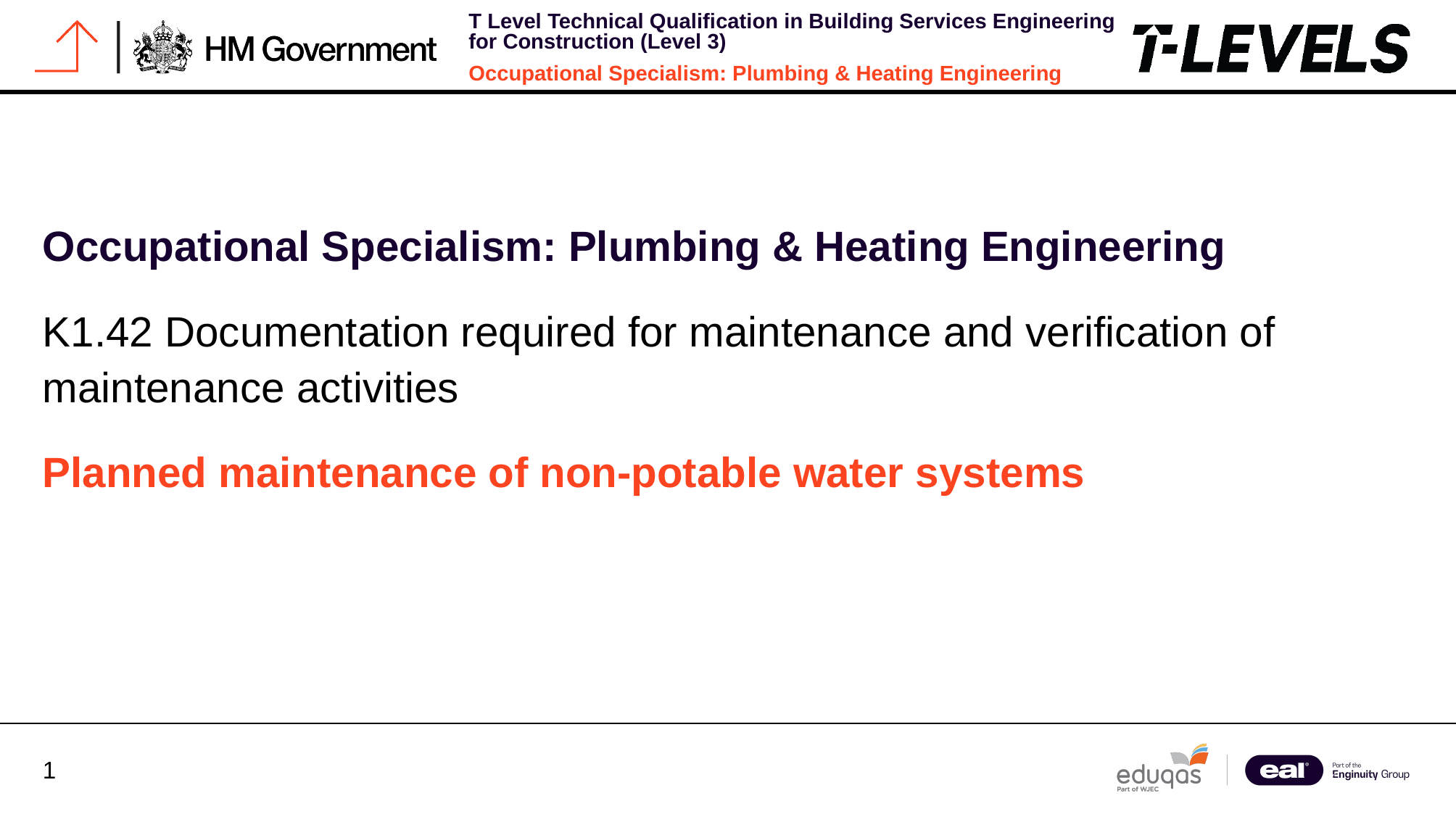

Occupational Specialism: Plumbing & Heating Engineering
K1.42 Documentation required for maintenance and verification of maintenance activities
Planned maintenance of non-potable water systems